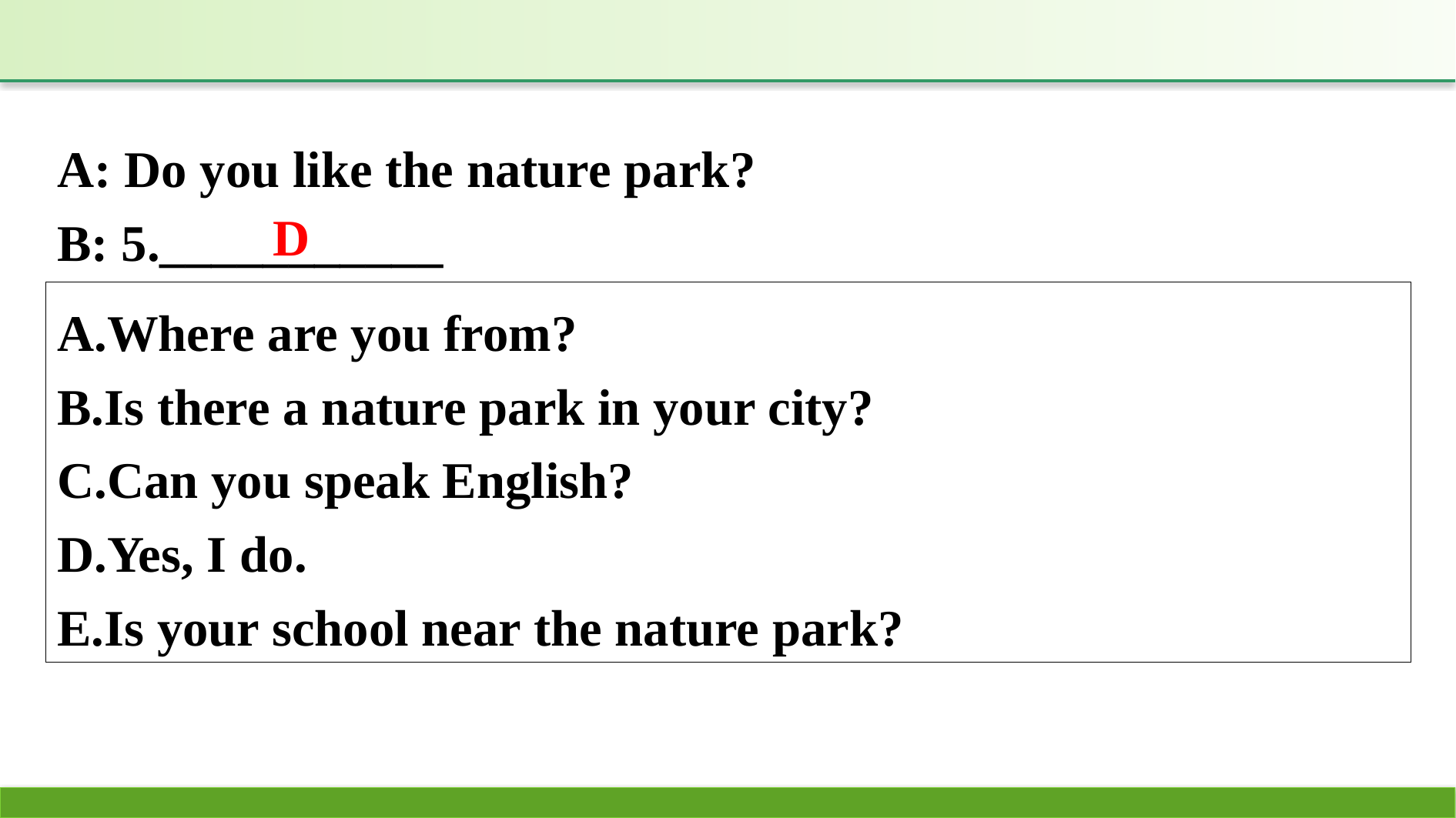

A: Do you like the nature park?
B: 5.___________
D
A.Where are you from?
B.Is there a nature park in your city?
C.Can you speak English?
D.Yes, I do.
E.Is your school near the nature park?